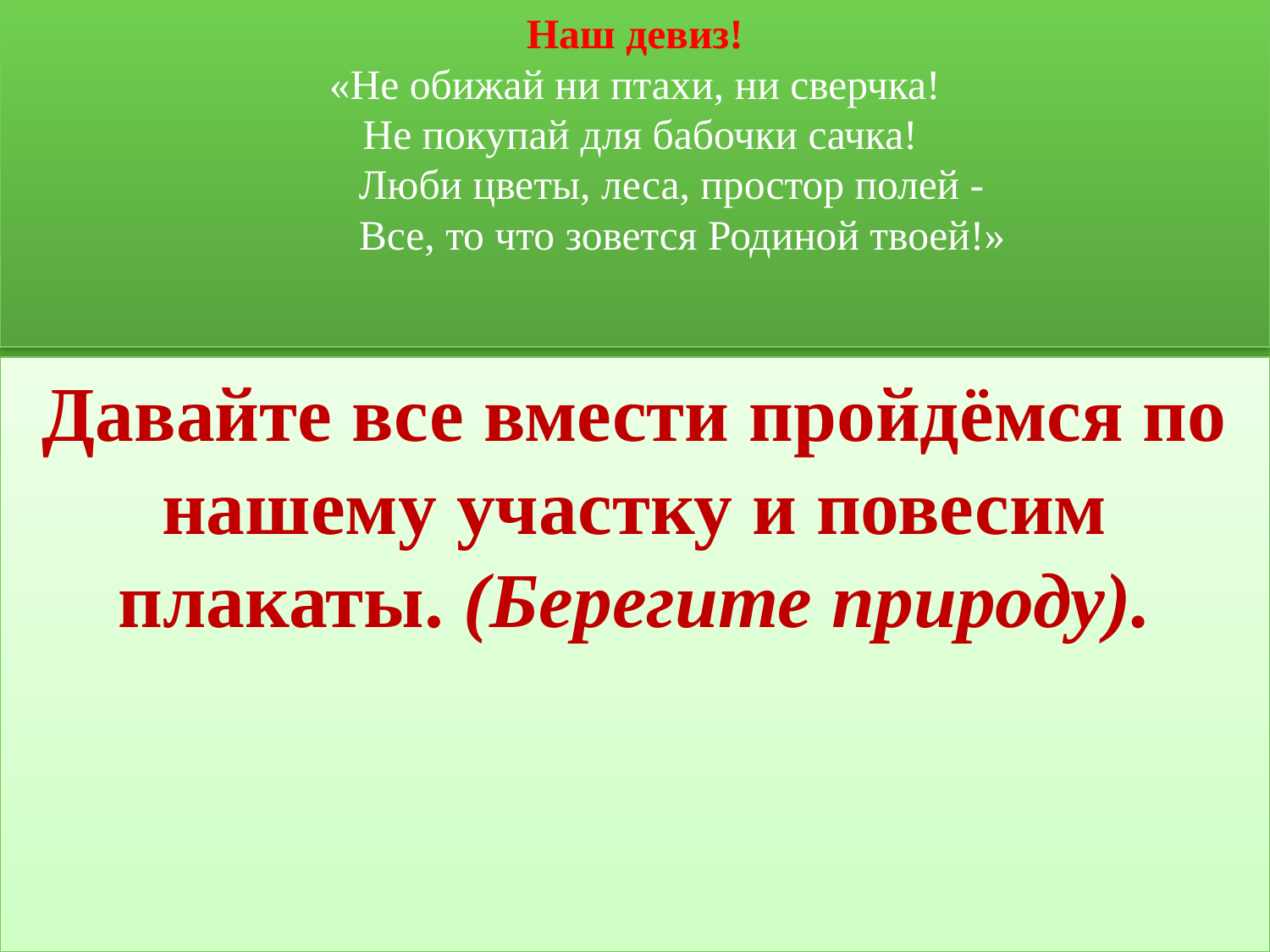

# Наш девиз! «Не обижай ни птахи, ни сверчка! Не покупай для бабочки сачка! Люби цветы, леса, простор полей - Все, то что зовется Родиной твоей!»
Давайте все вмести пройдёмся по нашему участку и повесим плакаты. (Берегите природу).